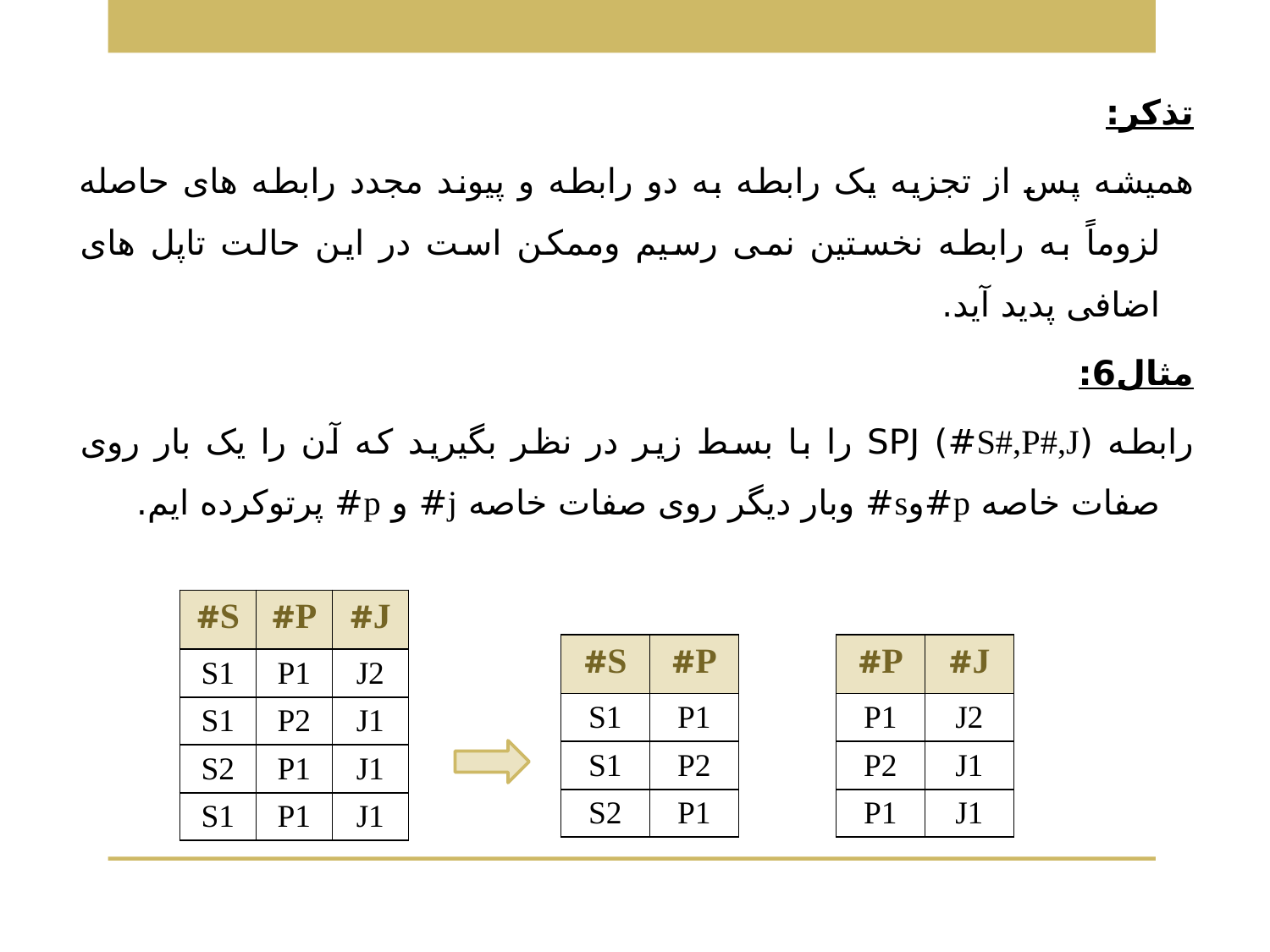

تذکر:
همیشه پس از تجزیه یک رابطه به دو رابطه و پیوند مجدد رابطه های حاصله لزوماً به رابطه نخستین نمی رسیم وممکن است در این حالت تاپل های اضافی پدید آید.
مثال6:
رابطه (S#,P#,J#) SPJ را با بسط زیر در نظر بگیرید که آن را یک بار روی صفات خاصه p#وs# وبار دیگر روی صفات خاصه j# و p# پرتوکرده ایم.
| S# | P# | J# |
| --- | --- | --- |
| S1 | P1 | J2 |
| S1 | P2 | J1 |
| S2 | P1 | J1 |
| S1 | P1 | J1 |
| S# | P# |
| --- | --- |
| S1 | P1 |
| S1 | P2 |
| S2 | P1 |
| P# | J# |
| --- | --- |
| P1 | J2 |
| P2 | J1 |
| P1 | J1 |